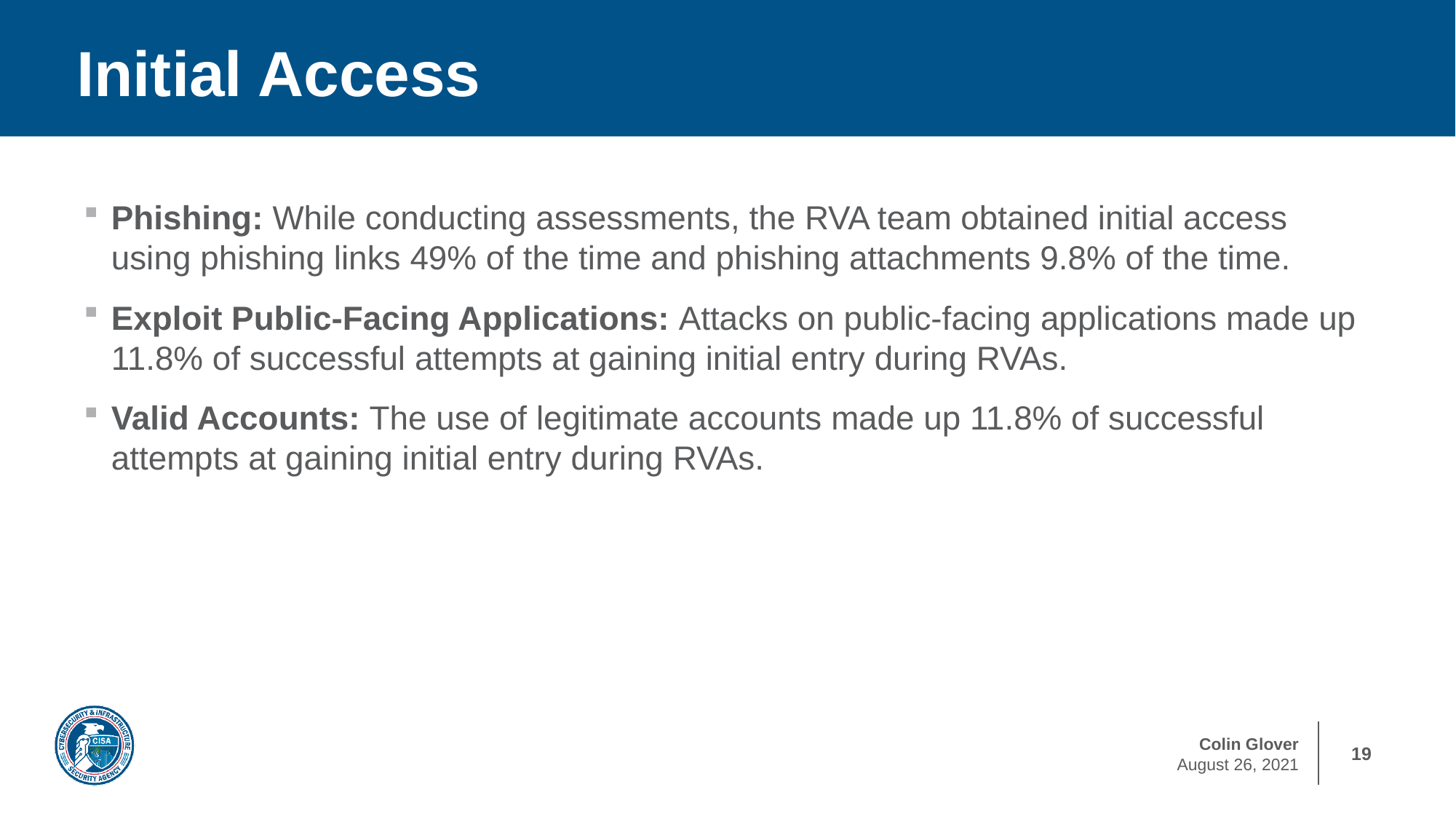

# Initial Access
Phishing: While conducting assessments, the RVA team obtained initial access using phishing links 49% of the time and phishing attachments 9.8% of the time.
Exploit Public-Facing Applications: Attacks on public-facing applications made up 11.8% of successful attempts at gaining initial entry during RVAs.
Valid Accounts: The use of legitimate accounts made up 11.8% of successful attempts at gaining initial entry during RVAs.
19